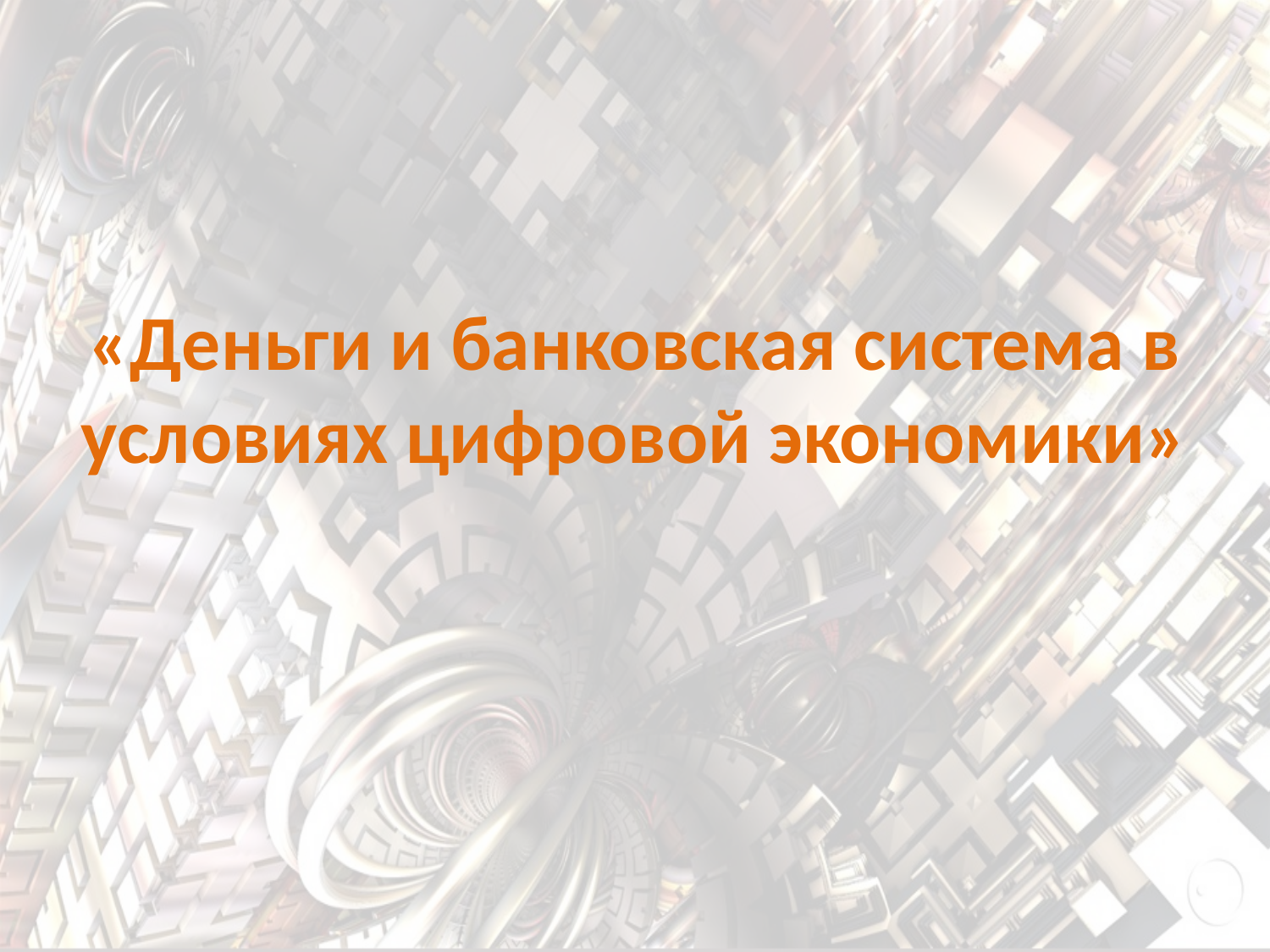

# «Деньги и банковская система в условиях цифровой экономики»